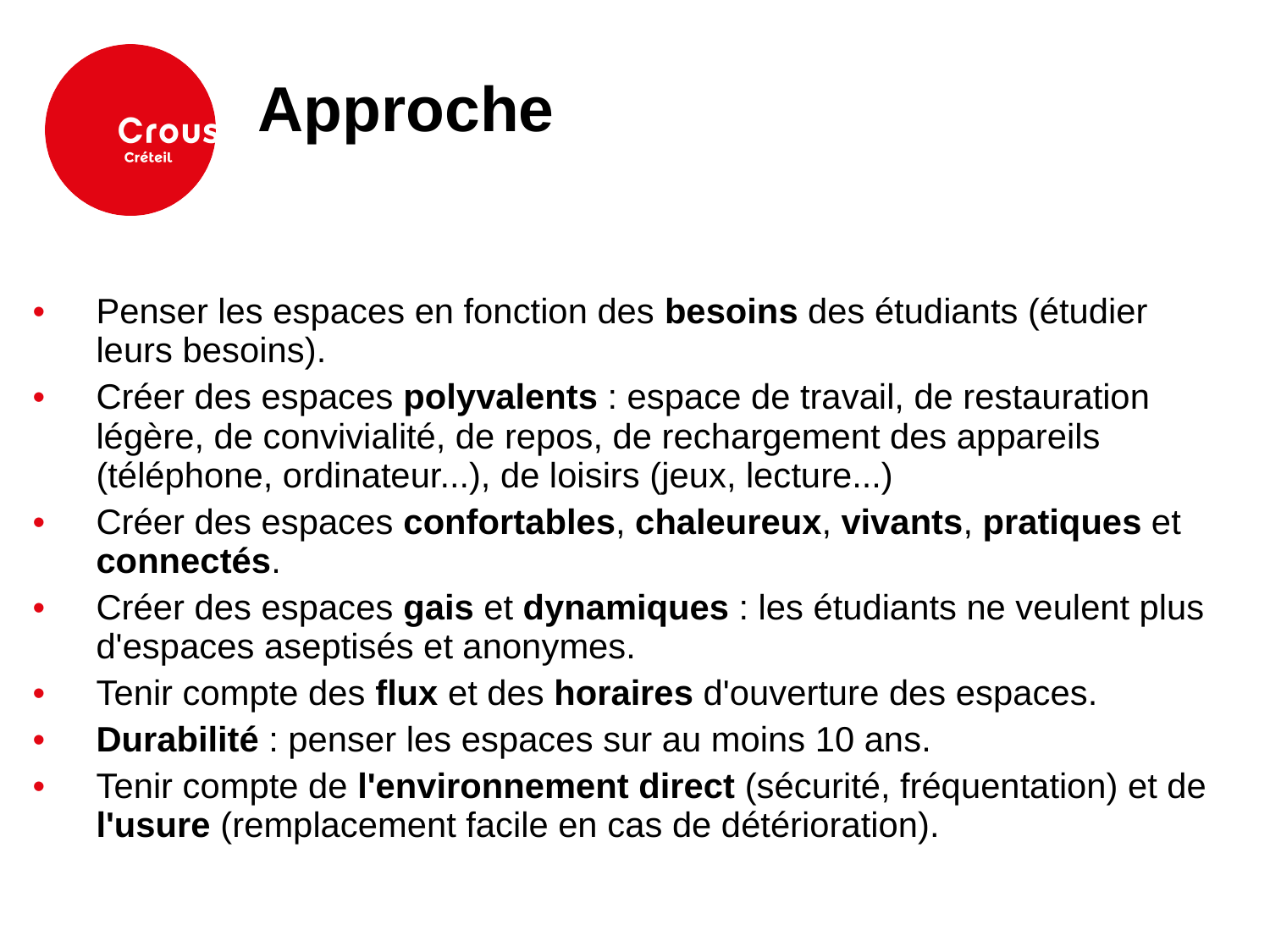

Approche
Penser les espaces en fonction des besoins des étudiants (étudier leurs besoins).
Créer des espaces polyvalents : espace de travail, de restauration légère, de convivialité, de repos, de rechargement des appareils (téléphone, ordinateur...), de loisirs (jeux, lecture...)
Créer des espaces confortables, chaleureux, vivants, pratiques et connectés.
Créer des espaces gais et dynamiques : les étudiants ne veulent plus d'espaces aseptisés et anonymes.
Tenir compte des flux et des horaires d'ouverture des espaces.
Durabilité : penser les espaces sur au moins 10 ans.
Tenir compte de l'environnement direct (sécurité, fréquentation) et de l'usure (remplacement facile en cas de détérioration).